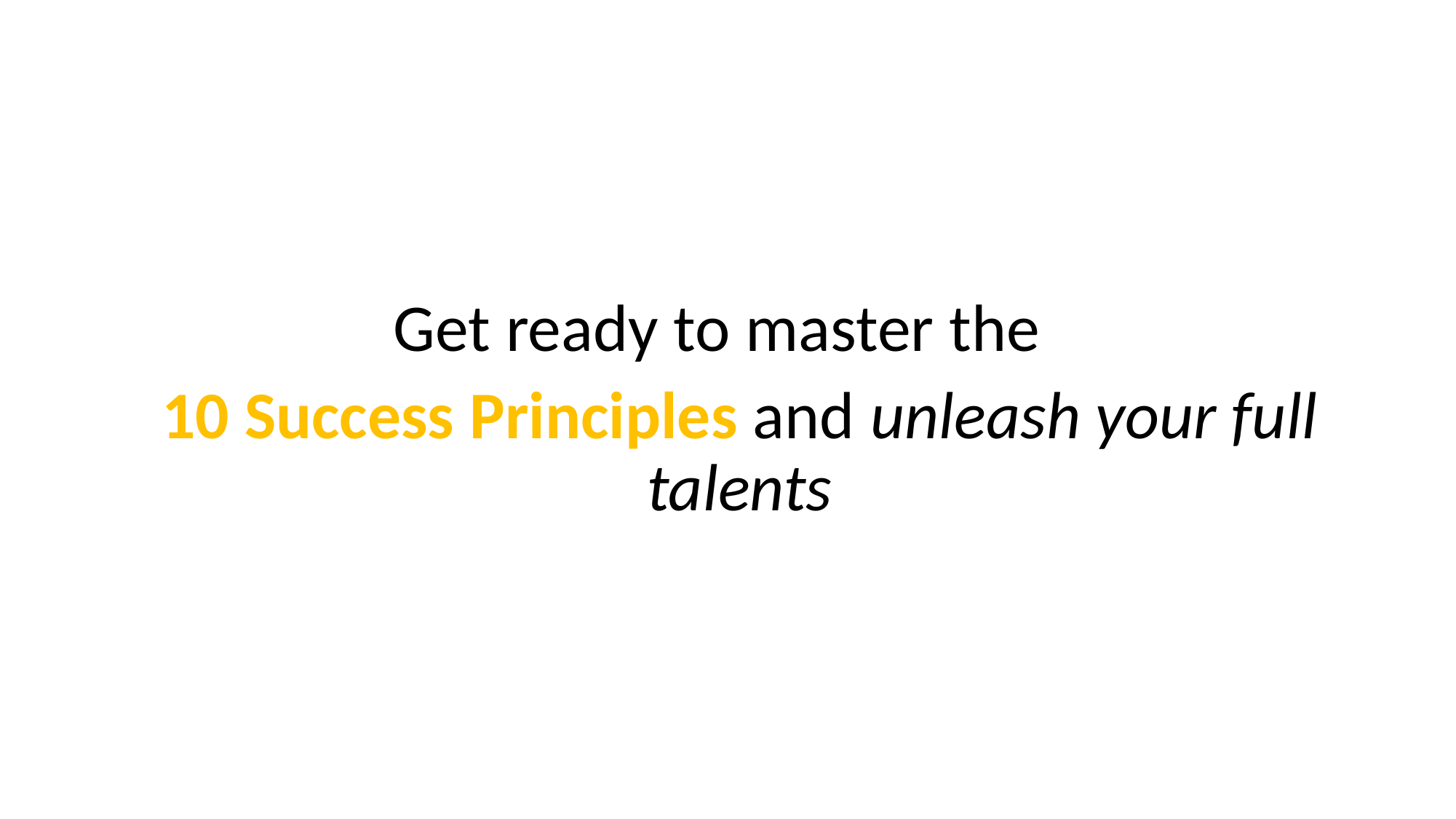

Get ready to master the
10 Success Principles and unleash your full talents